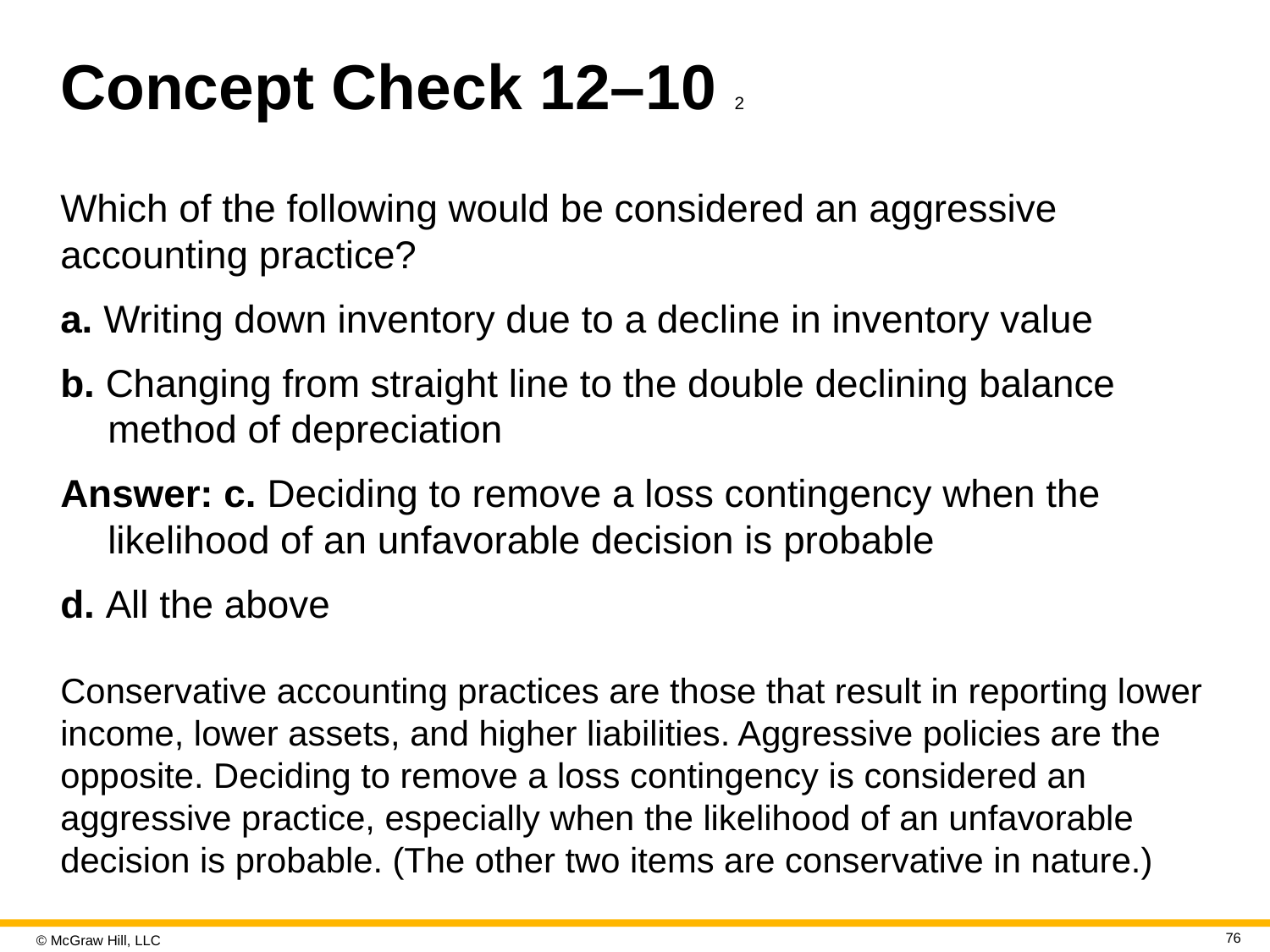

# Concept Check 12–10 2
Which of the following would be considered an aggressive accounting practice?
a. Writing down inventory due to a decline in inventory value
b. Changing from straight line to the double declining balance method of depreciation
Answer: c. Deciding to remove a loss contingency when the likelihood of an unfavorable decision is probable
d. All the above
Conservative accounting practices are those that result in reporting lower income, lower assets, and higher liabilities. Aggressive policies are the opposite. Deciding to remove a loss contingency is considered an aggressive practice, especially when the likelihood of an unfavorable decision is probable. (The other two items are conservative in nature.)
76